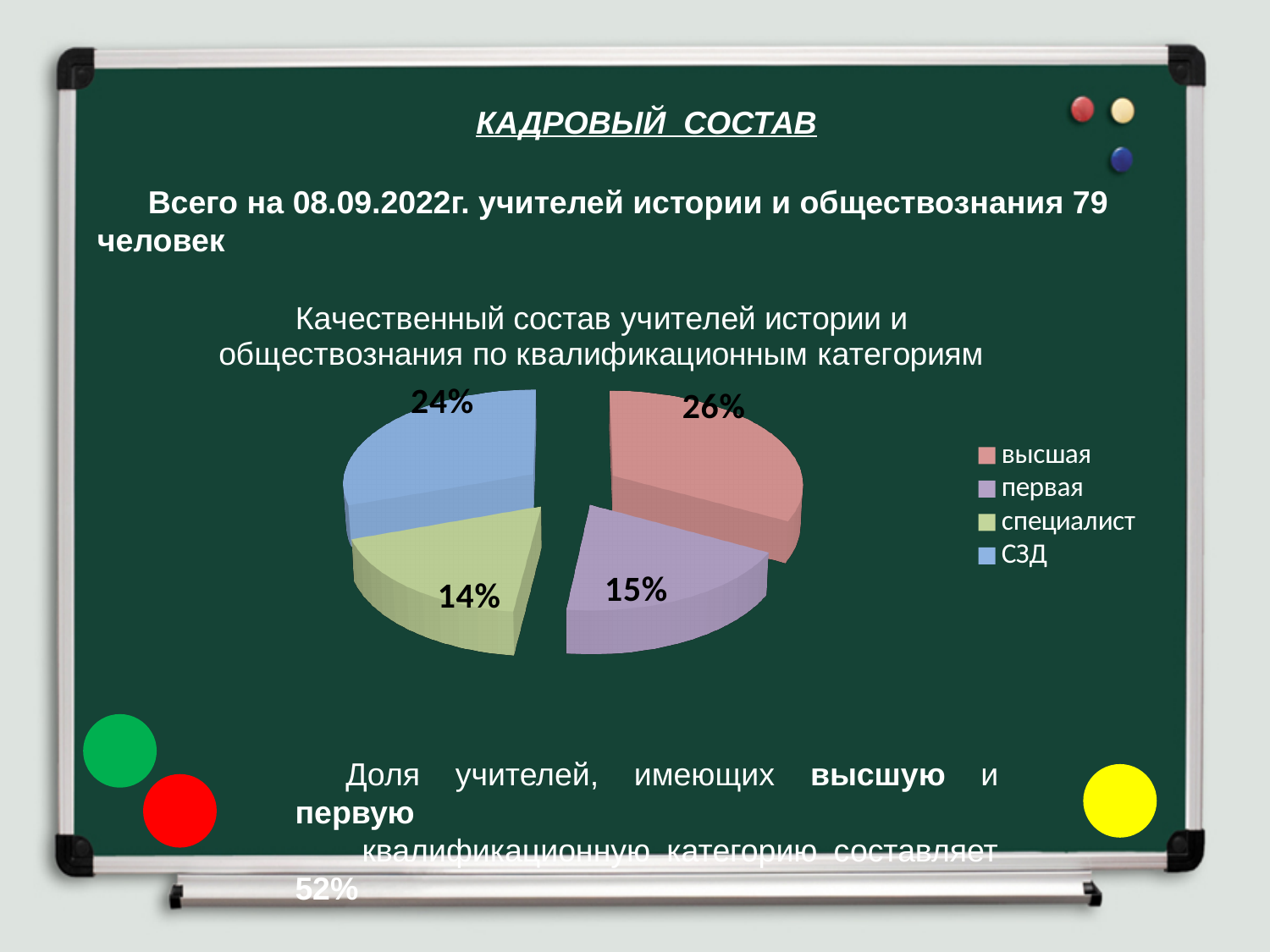

КАДРОВЫЙ  СОСТАВ
Всего на 08.09.2022г. учителей истории и обществознания 79 человек

[unsupported chart]

Доля учителей, имеющих высшую и первую
 квалификационную категорию составляет 52%